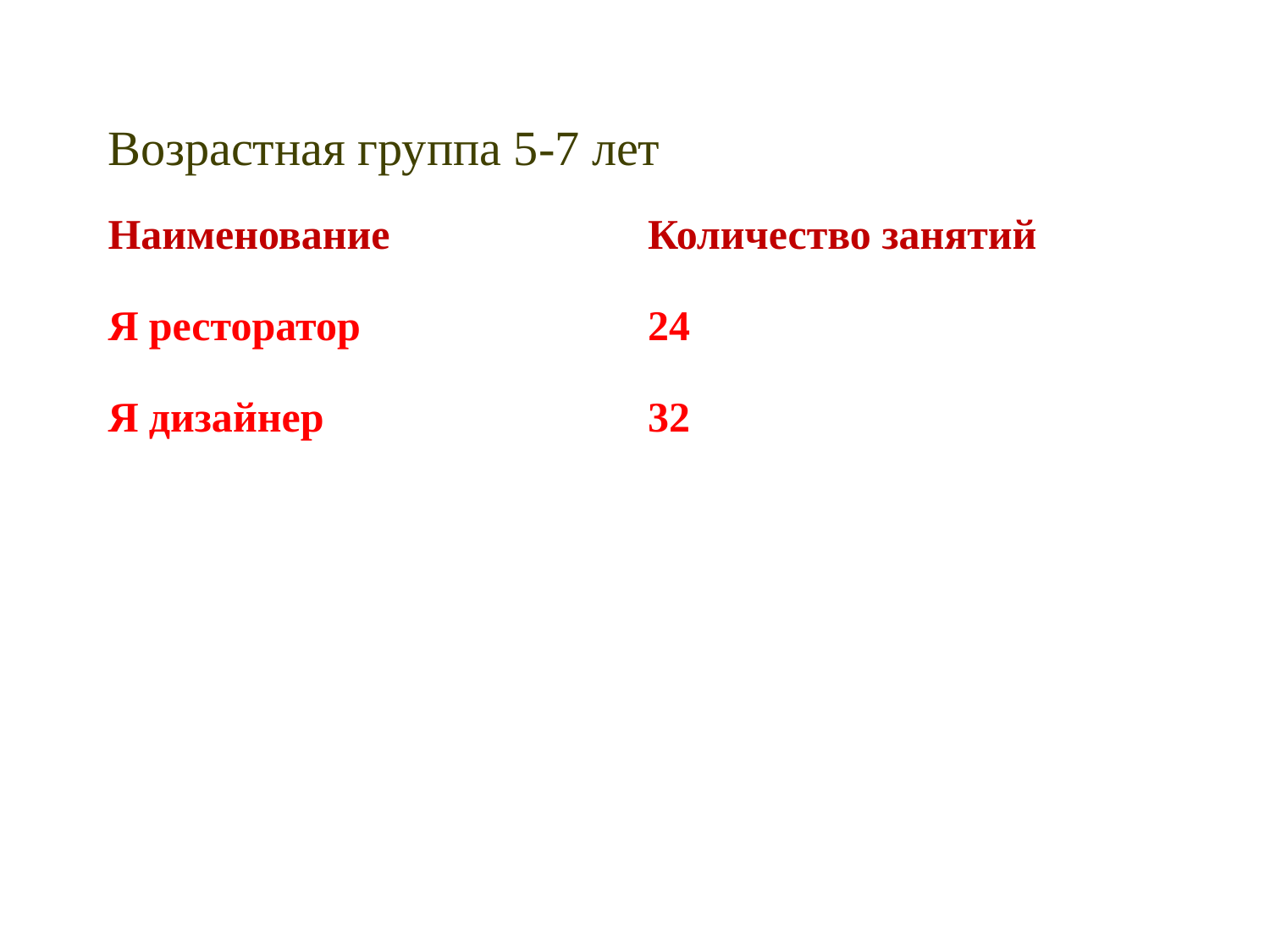

Возрастная группа 5-7 лет

| Наименование | Количество занятий |
| --- | --- |
| Я ресторатор | 24 |
| Я дизайнер | 32 |